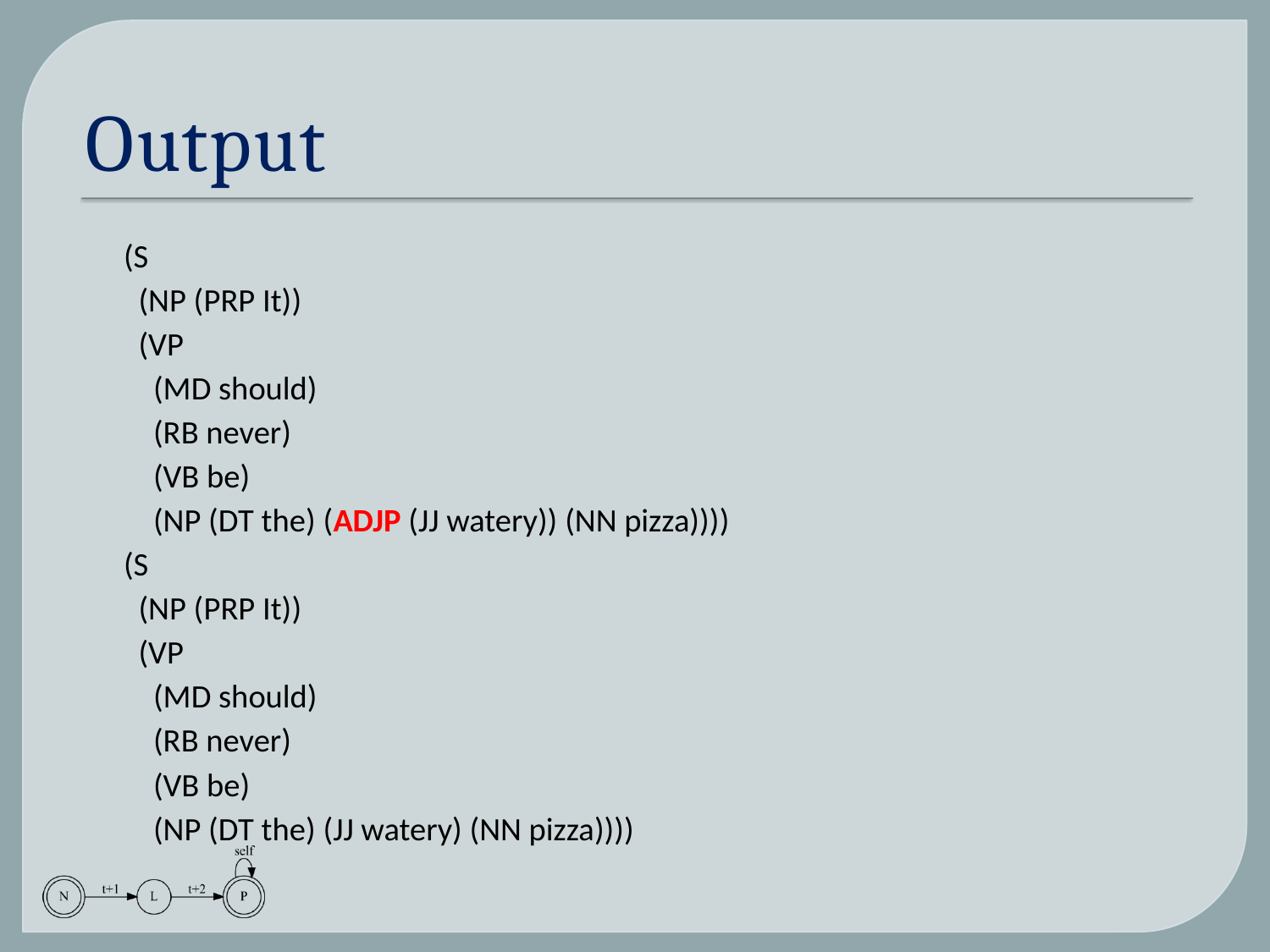

# Output
(S
  (NP (PRP It))
  (VP
    (MD should)
    (RB never)
    (VB be)
    (NP (DT the) (ADJP (JJ watery)) (NN pizza))))
(S
  (NP (PRP It))
  (VP
    (MD should)
    (RB never)
    (VB be)
    (NP (DT the) (JJ watery) (NN pizza))))